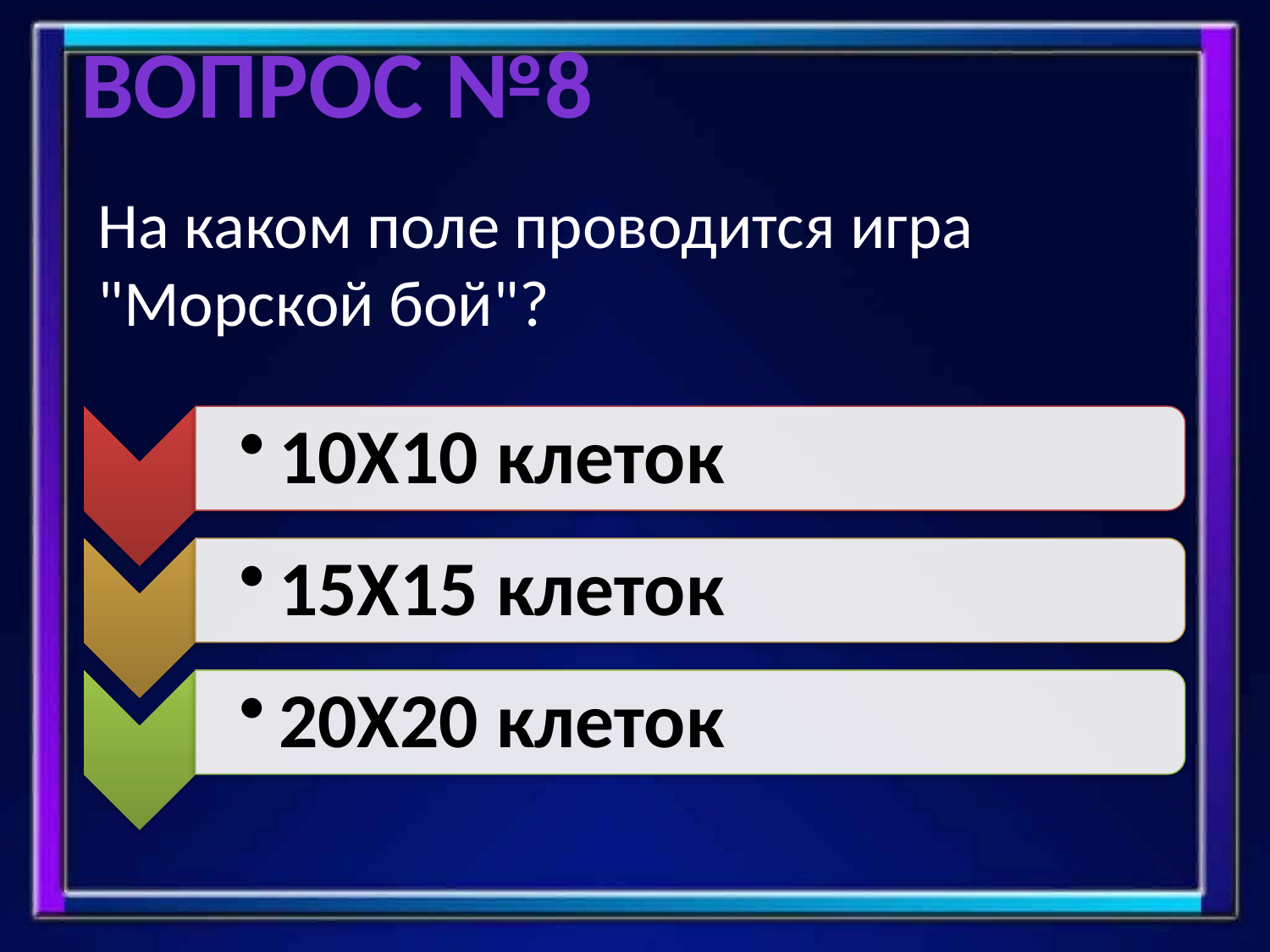

Вопрос №8
# На каком поле проводится игра "Морской бой"?

10X10 клеток

15X15 клеток

20X20 клеток